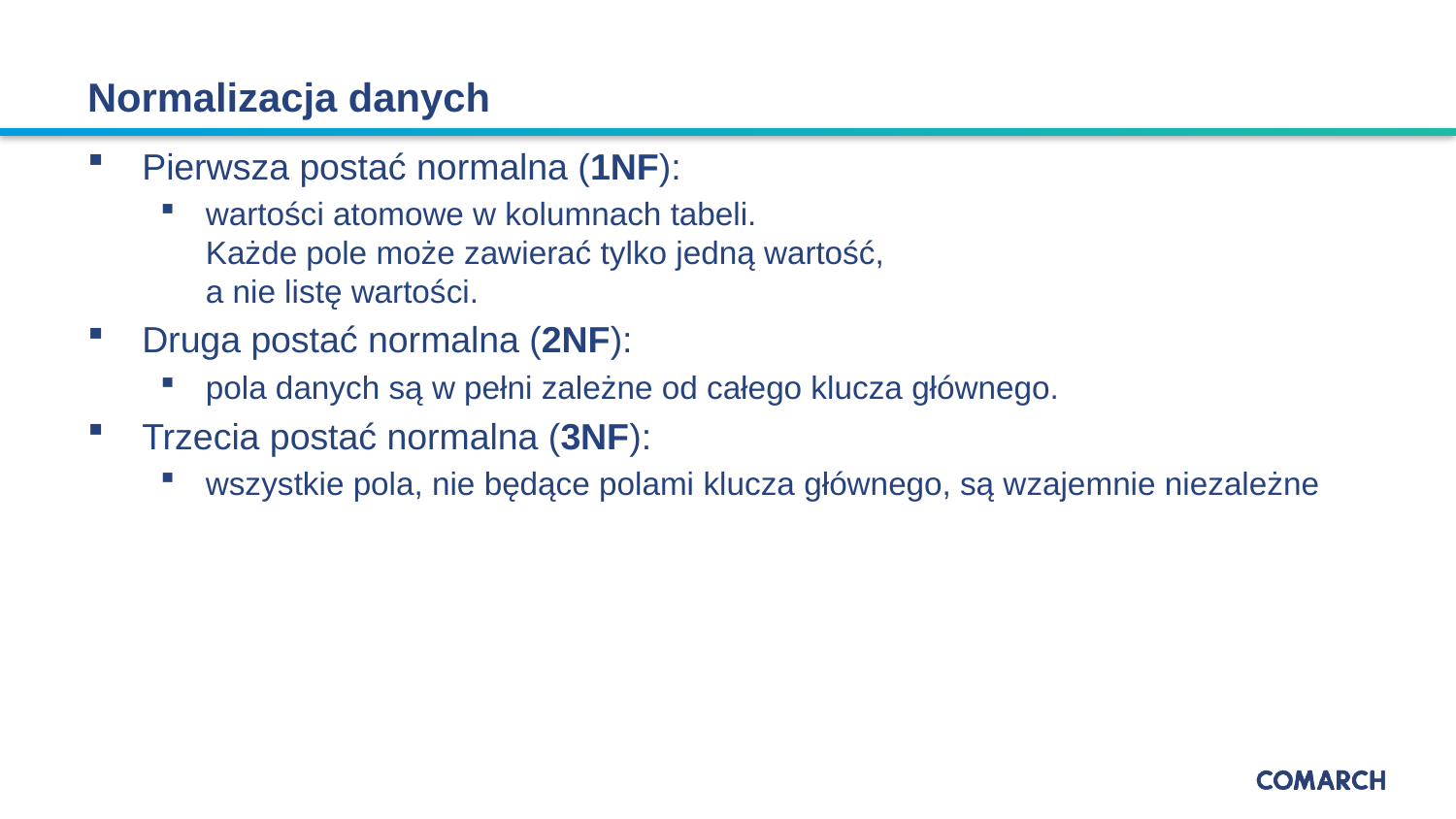

# Normalizacja danych
Pierwsza postać normalna (1NF):
wartości atomowe w kolumnach tabeli.
Każde pole może zawierać tylko jedną wartość,
a nie listę wartości.
Druga postać normalna (2NF):
pola danych są w pełni zależne od całego klucza głównego.
Trzecia postać normalna (3NF):
wszystkie pola, nie będące polami klucza głównego, są wzajemnie niezależne